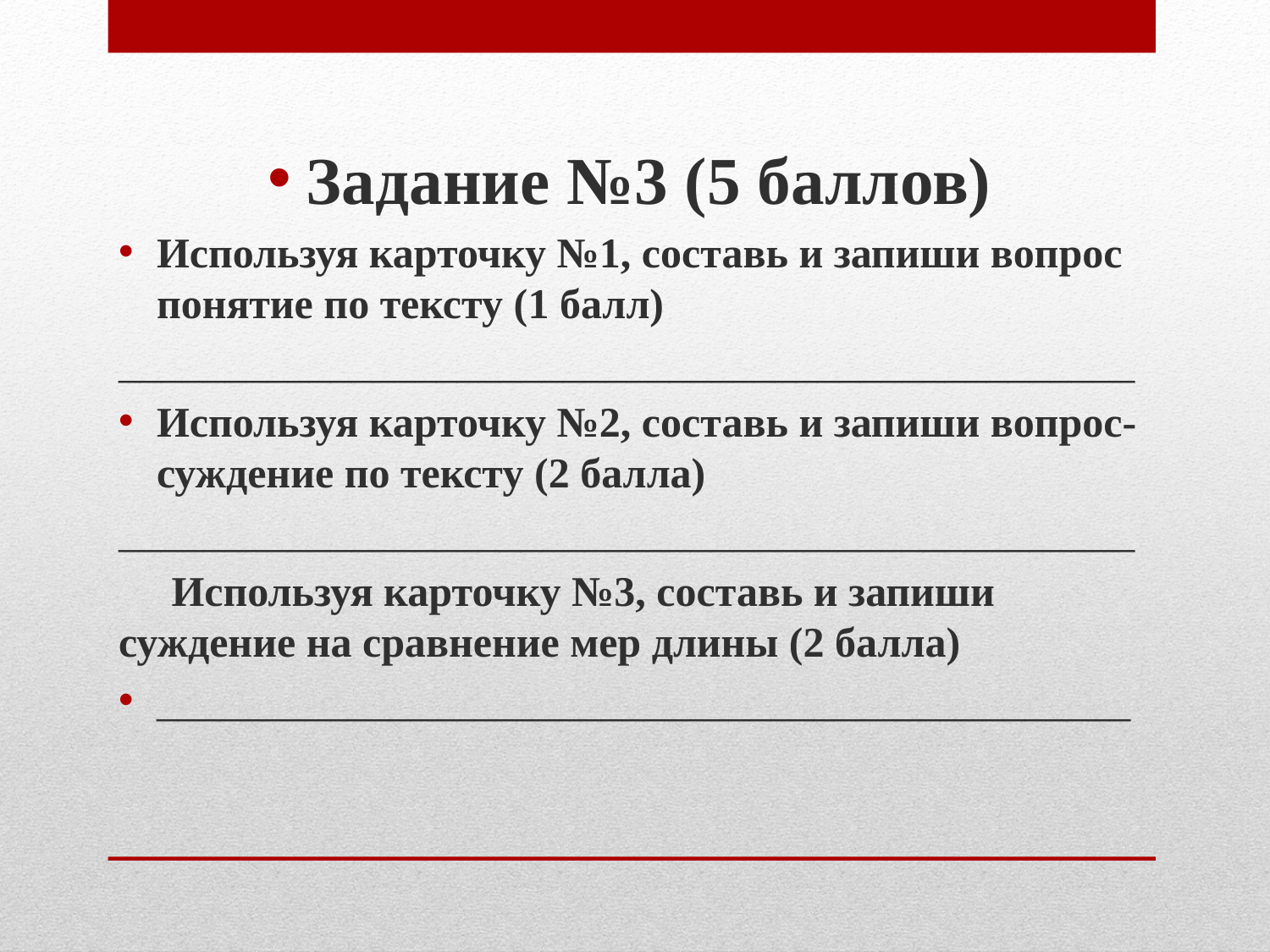

Задание №3 (5 баллов)
Используя карточку №1, составь и запиши вопрос понятие по тексту (1 балл)
________________________________________________
Используя карточку №2, составь и запиши вопрос-суждение по тексту (2 балла)
________________________________________________
     Используя карточку №3, составь и запиши суждение на сравнение мер длины (2 балла)
______________________________________________

#